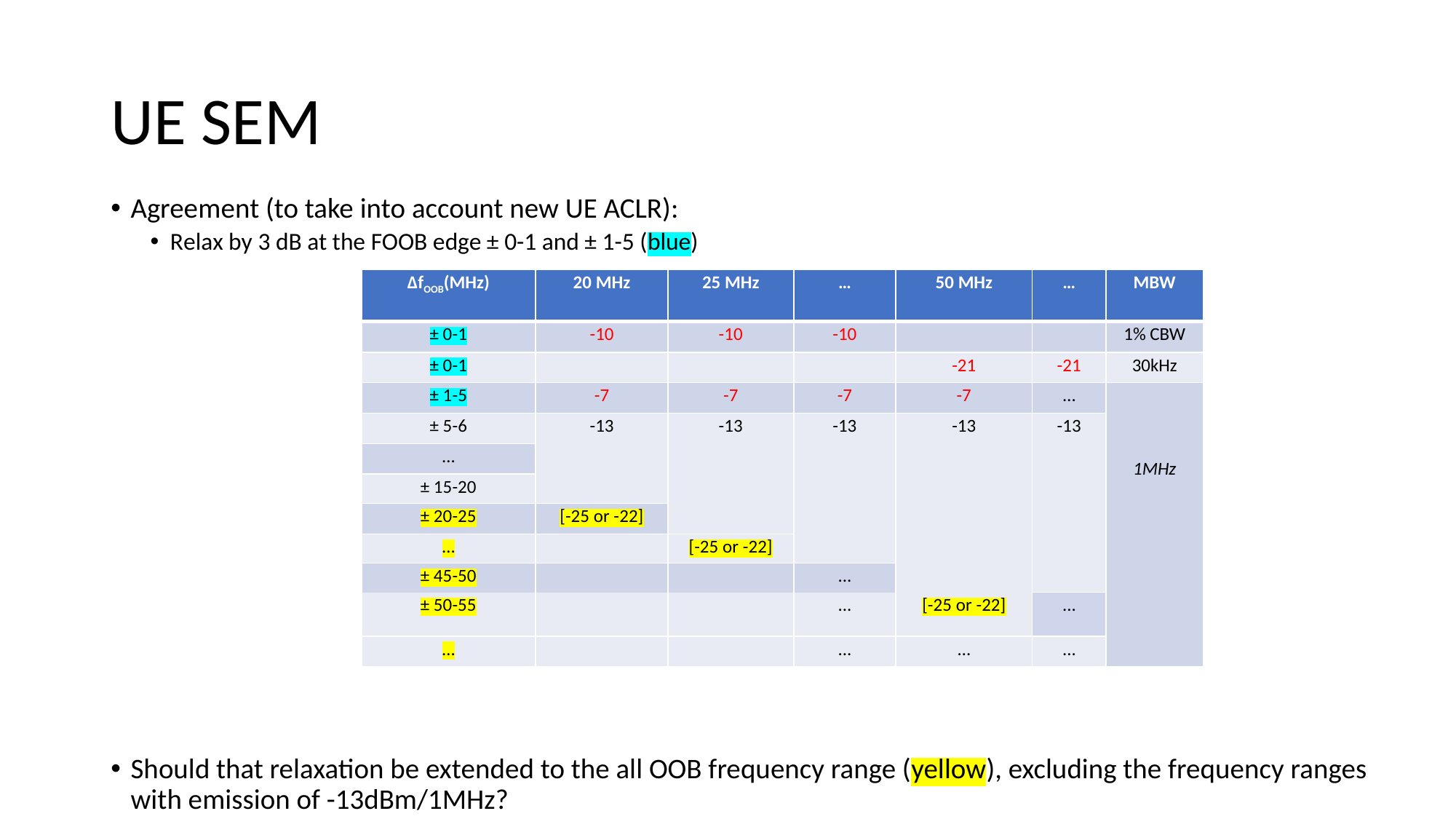

# UE SEM
Agreement (to take into account new UE ACLR):
Relax by 3 dB at the FOOB edge ± 0-1 and ± 1-5 (blue)

Should that relaxation be extended to the all OOB frequency range (yellow), excluding the frequency ranges with emission of -13dBm/1MHz?
| ΔfOOB(MHz) | 20 MHz | 25 MHz | … | 50 MHz | … | MBW |
| --- | --- | --- | --- | --- | --- | --- |
| ± 0-1 | -10 | -10 | -10 |  |  | 1% CBW |
| ± 0-1 |  |  |  | -21 | -21 | 30kHz |
| ± 1-5 | -7 | -7 | -7 | -7 | … | 1MHz |
| ± 5-6 | -13 | -13 | -13 | -13 | -13 |  |
| … |  |  |  |  |  |  |
| ± 15-20 |  |  |  |  |  |  |
| ± 20-25 | [-25 or -22] |  |  |  |  |  |
| … |  | [-25 or -22] |  |  |  |  |
| ± 45-50 |  |  | ... |  |  |  |
| ± 50-55 |  |  | ... | [-25 or -22] |  |  |
|  |  |  |  |  | ... |  |
| … |  |  | ... | … | ... |  |